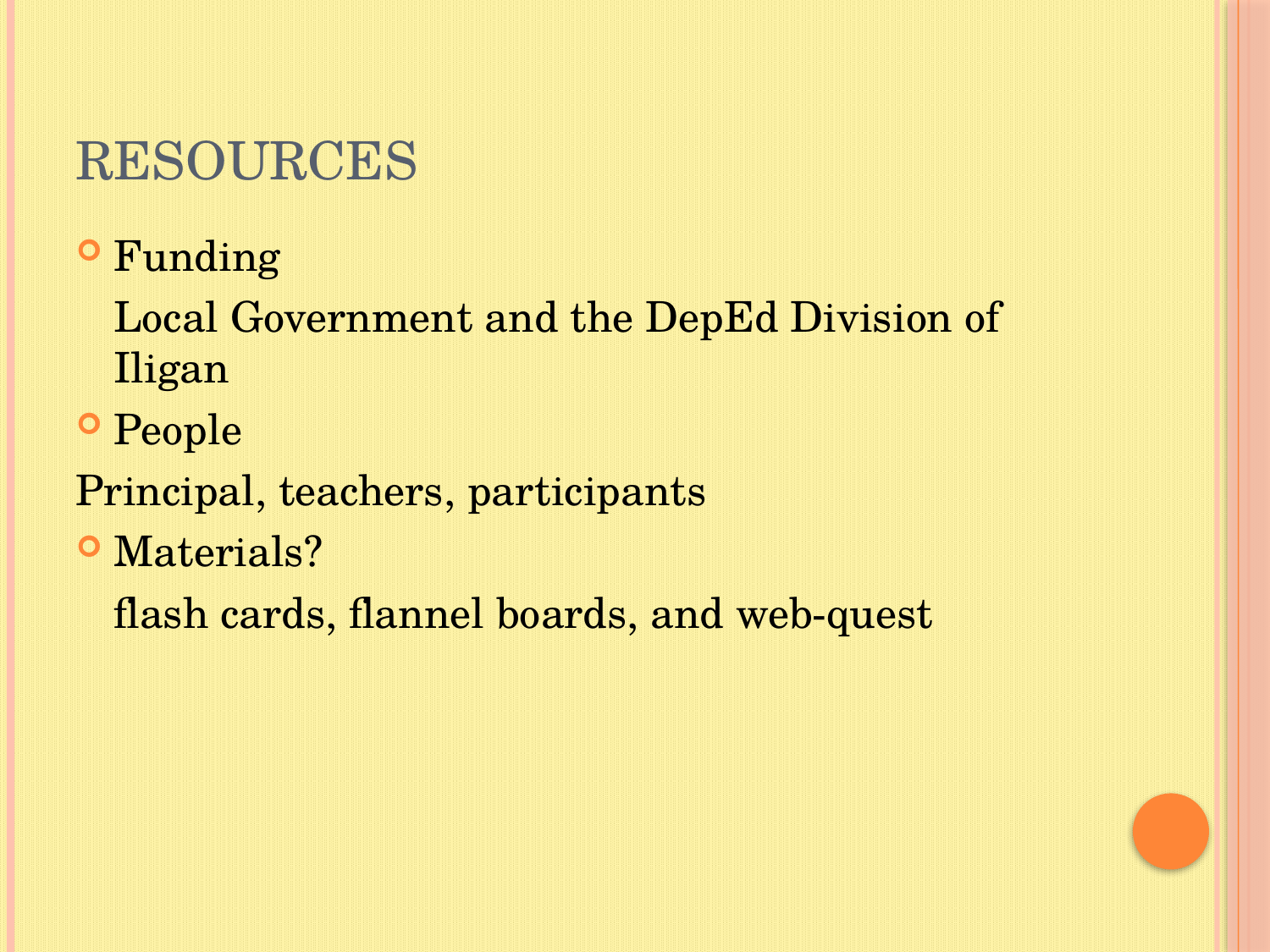

# RESOURCES
Funding
	Local Government and the DepEd Division of Iligan
People
Principal, teachers, participants
Materials?
	flash cards, flannel boards, and web-quest